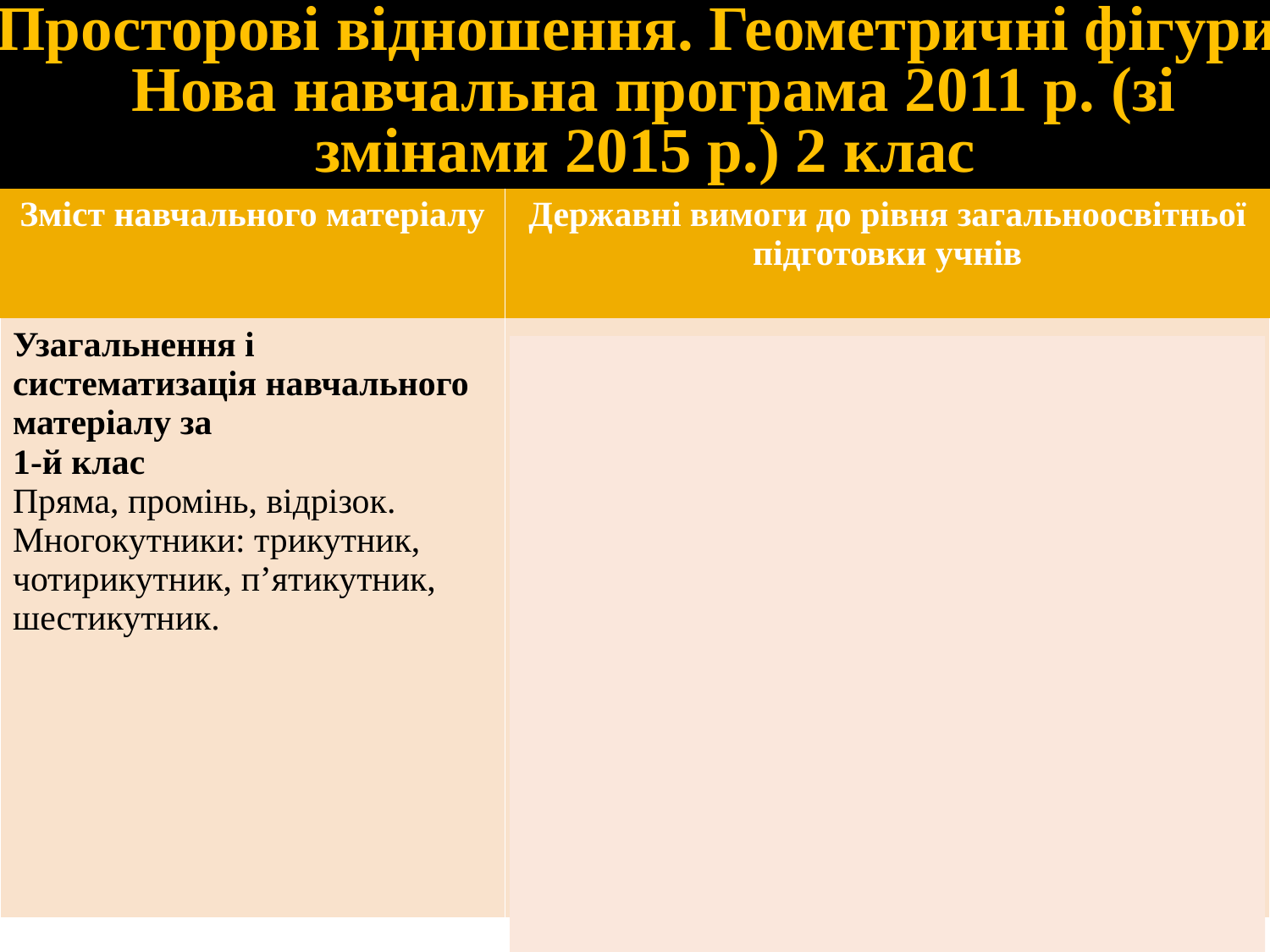

# Просторові відношення. Геометричні фігури. Нова навчальна програма 2011 р. (зі змінами 2015 р.) 2 клас
| Зміст навчального матеріалу | Державні вимоги до рівня загальноосвітньої підготовки учнів |
| --- | --- |
| Узагальнення і систематизація навчального матеріалу за 1-й клас Пряма, промінь, відрізок. Многокутники: трикутник, чотирикутник, п’ятикутник, шестикутник. | розрізняє геометричні фігури – пряму, криву, промінь, відрізок;многокутники; куб, кулю; будує прямі лінії, промені, відрізки за допомогою лінійки; пояснює належність геометричної фігури до певного виду многокутників; |